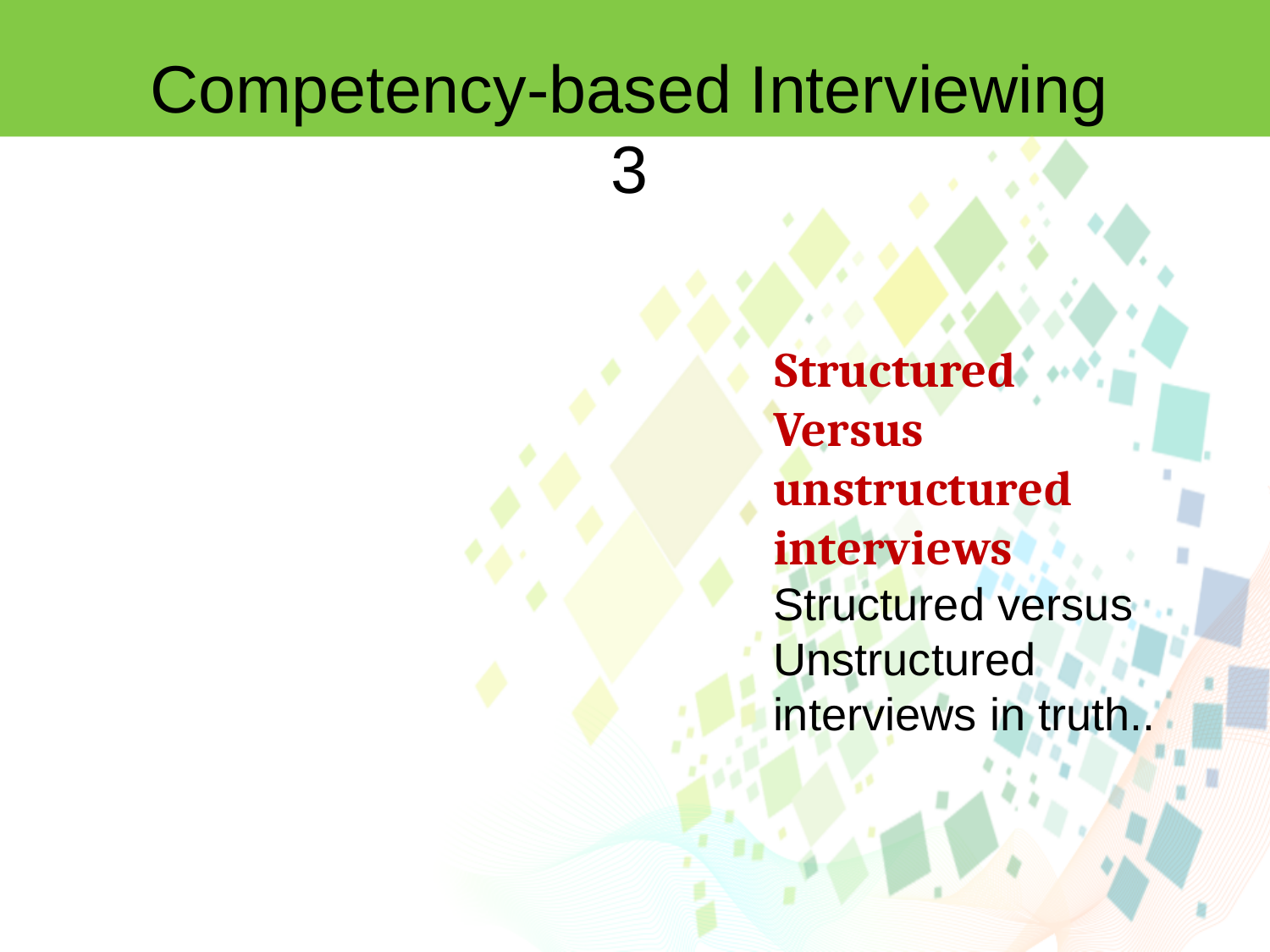

Competency-based Interviewing 3
Structured Versus unstructured interviews
Structured versus Unstructured interviews in truth..